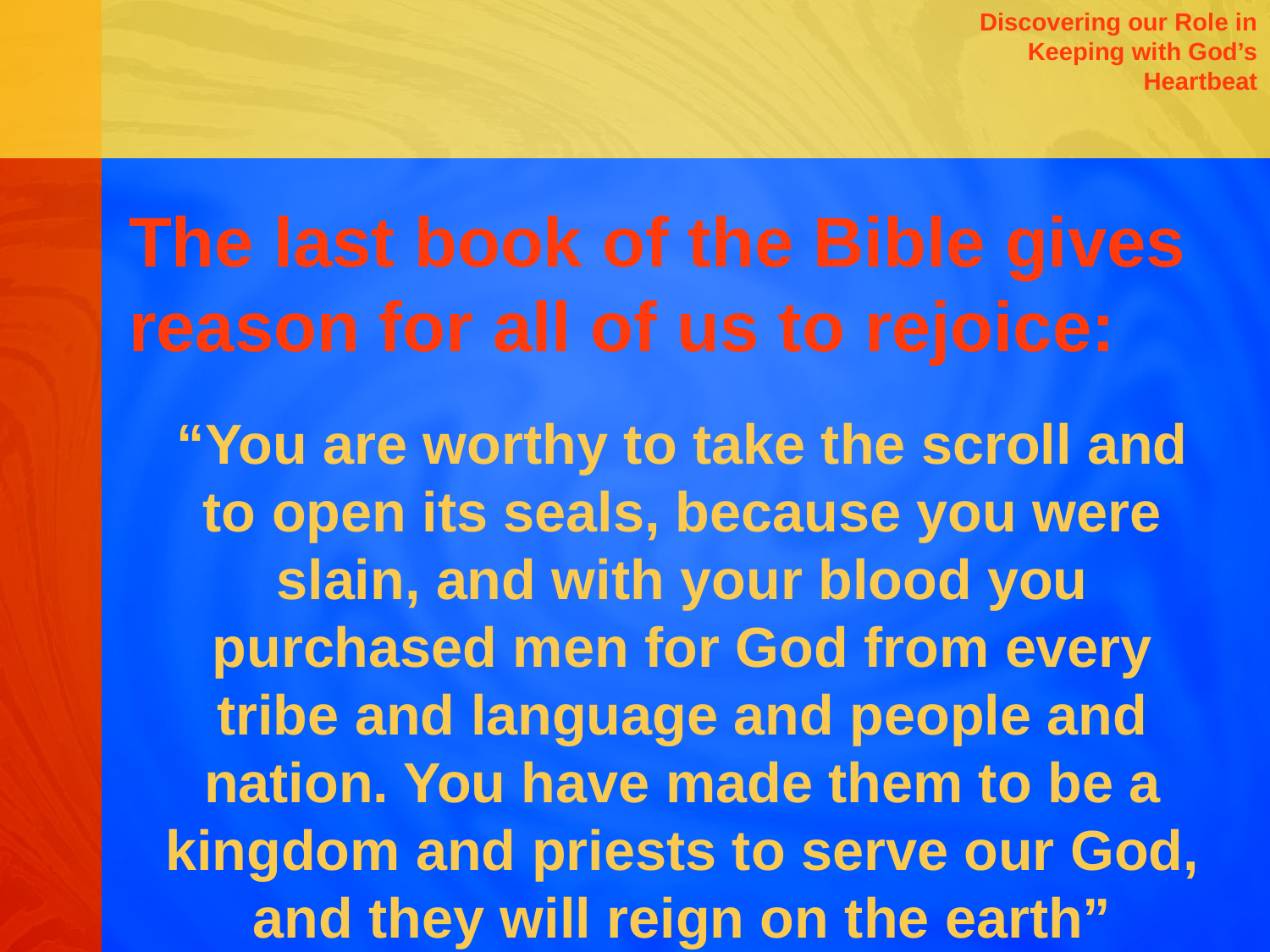

Discovering our Role in Keeping with God’s Heartbeat
The last book of the Bible gives reason for all of us to rejoice:
“You are worthy to take the scroll and to open its seals, because you were slain, and with your blood you purchased men for God from every tribe and language and people and nation. You have made them to be a kingdom and priests to serve our God, and they will reign on the earth” (Revelation 5:9-10).